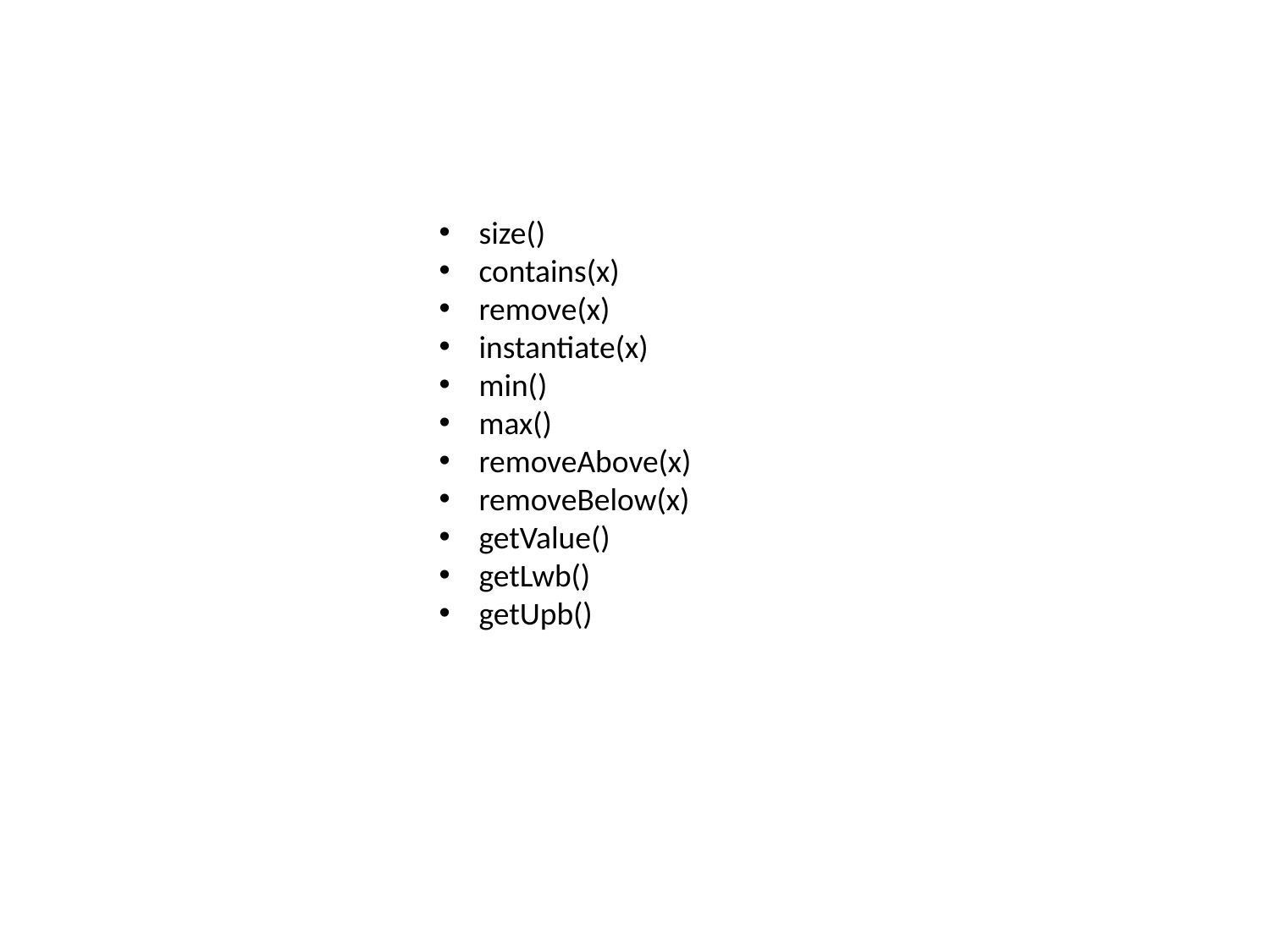

size()
contains(x)
remove(x)
instantiate(x)
min()
max()
removeAbove(x)
removeBelow(x)
getValue()
getLwb()
getUpb()